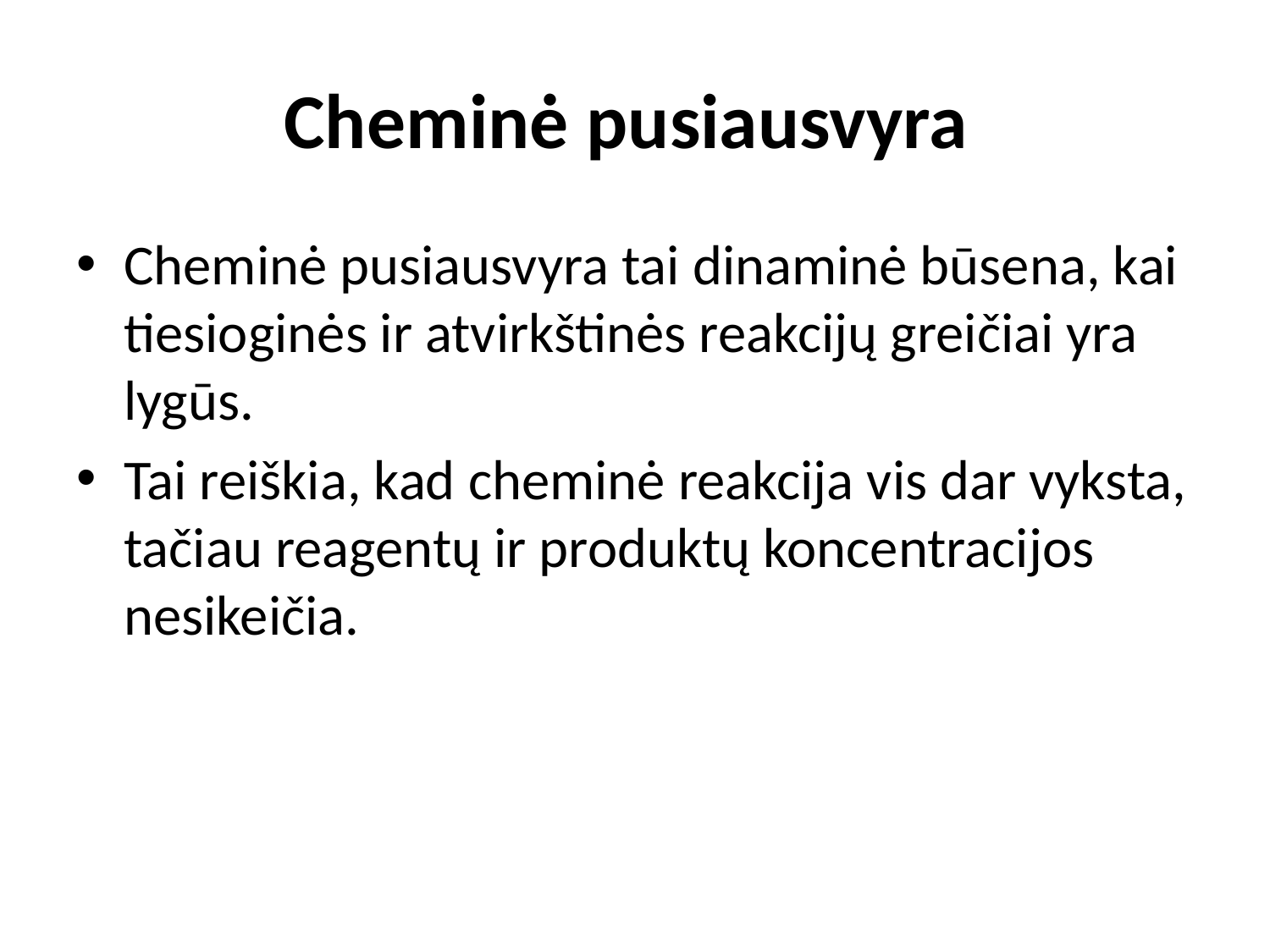

# Cheminė pusiausvyra
Cheminė pusiausvyra tai dinaminė būsena, kai tiesioginės ir atvirkštinės reakcijų greičiai yra lygūs.
Tai reiškia, kad cheminė reakcija vis dar vyksta, tačiau reagentų ir produktų koncentracijos nesikeičia.